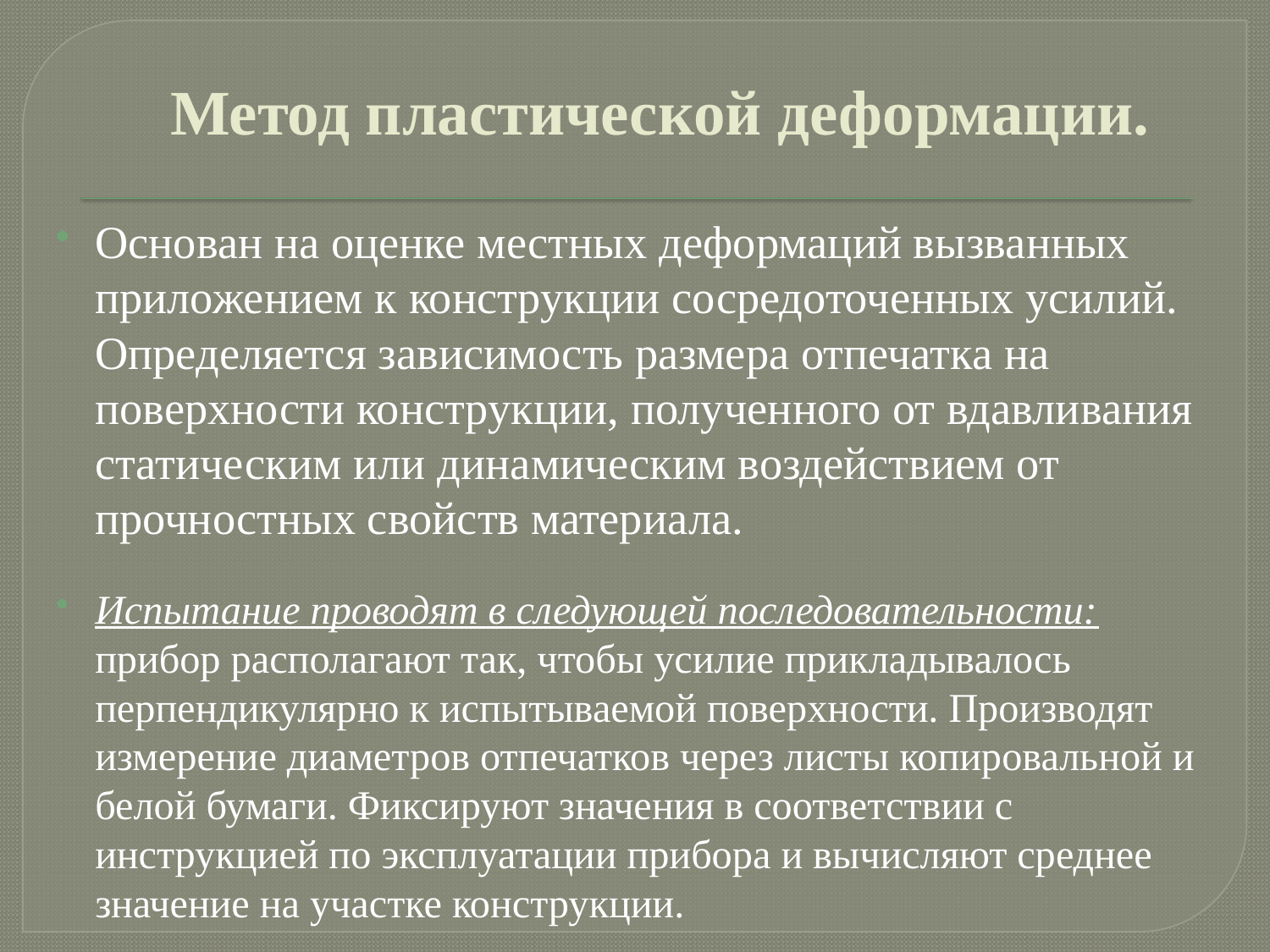

# Метод пластической деформации.
Основан на оценке местных деформаций вызванных приложением к конструкции сосредоточенных усилий. Определяется зависимость размера отпечатка на поверхности конструкции, полученного от вдавливания статическим или динамическим воздействием от прочностных свойств материала.

Испытание проводят в следующей последовательности: прибор располагают так, чтобы усилие прикладывалось перпендикулярно к испытываемой поверхности. Производят измерение диаметров отпечатков через листы копировальной и белой бумаги. Фиксируют значения в соответствии с инструкцией по эксплуатации прибора и вычисляют среднее значение на участке конструкции.